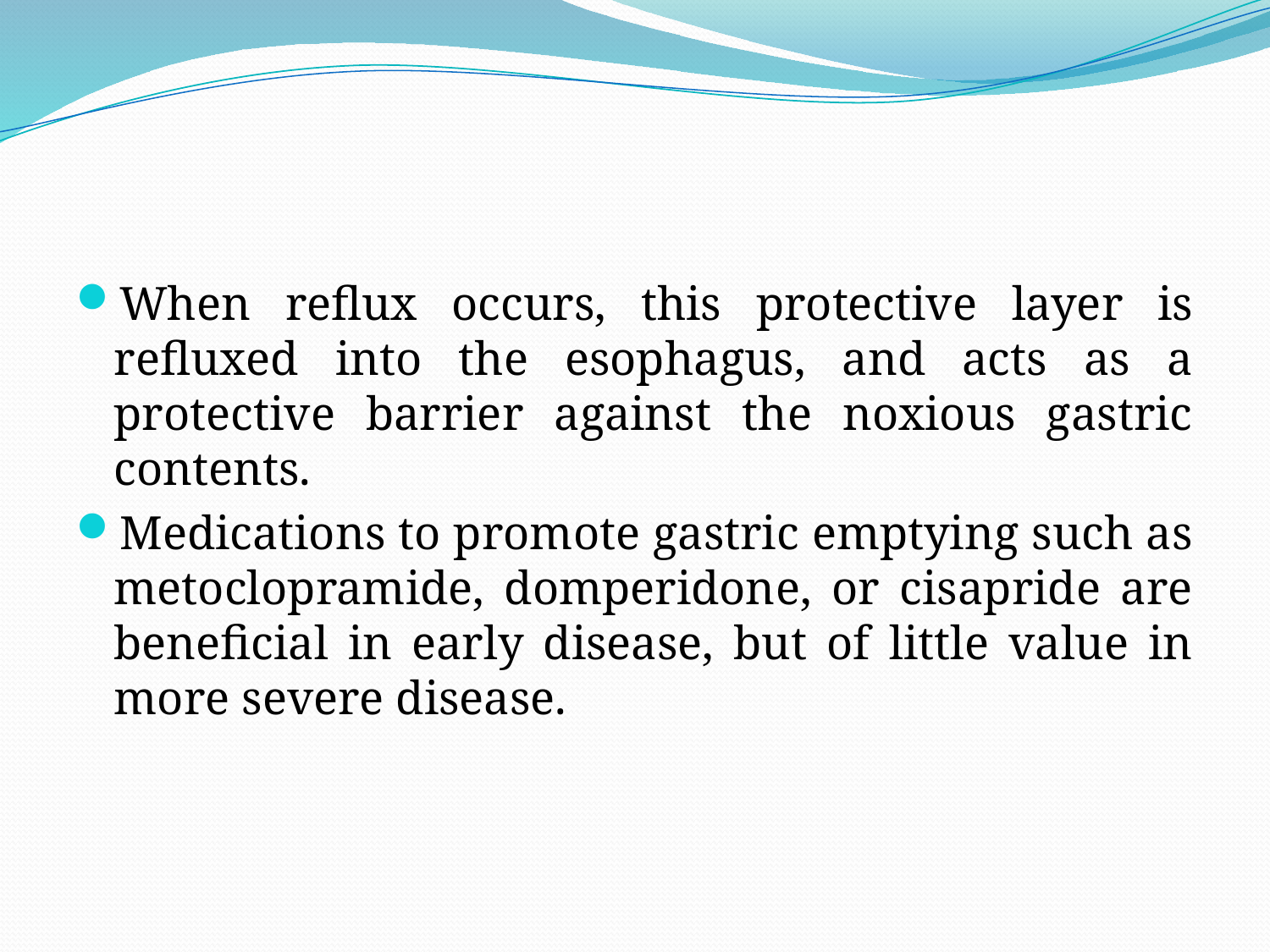

#
When reflux occurs, this protective layer is refluxed into the esophagus, and acts as a protective barrier against the noxious gastric contents.
Medications to promote gastric emptying such as metoclopramide, domperidone, or cisapride are beneficial in early disease, but of little value in more severe disease.